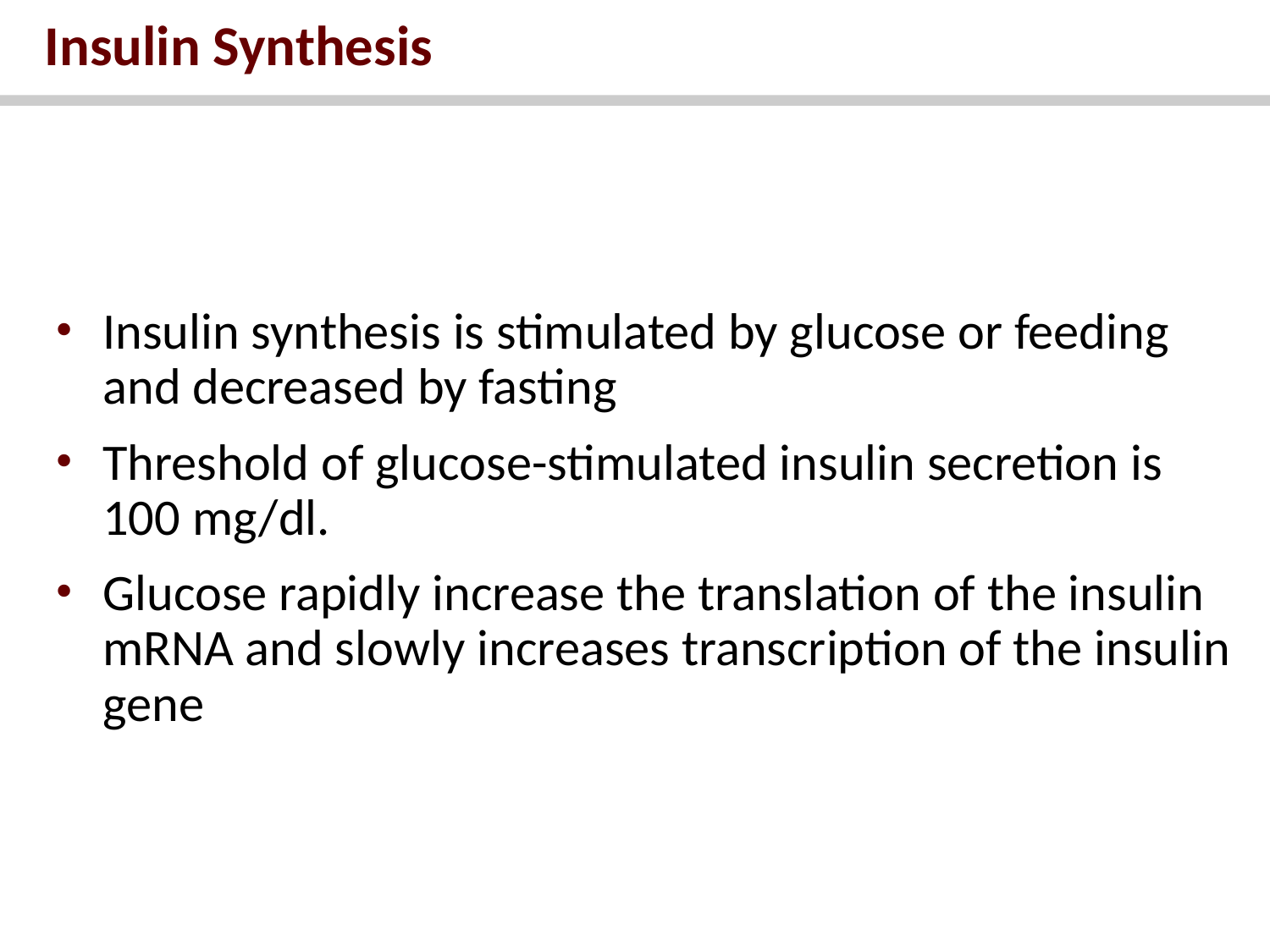

# Insulin Synthesis
Insulin synthesis is stimulated by glucose or feeding and decreased by fasting
Threshold of glucose-stimulated insulin secretion is 100 mg/dl.
Glucose rapidly increase the translation of the insulin mRNA and slowly increases transcription of the insulin gene